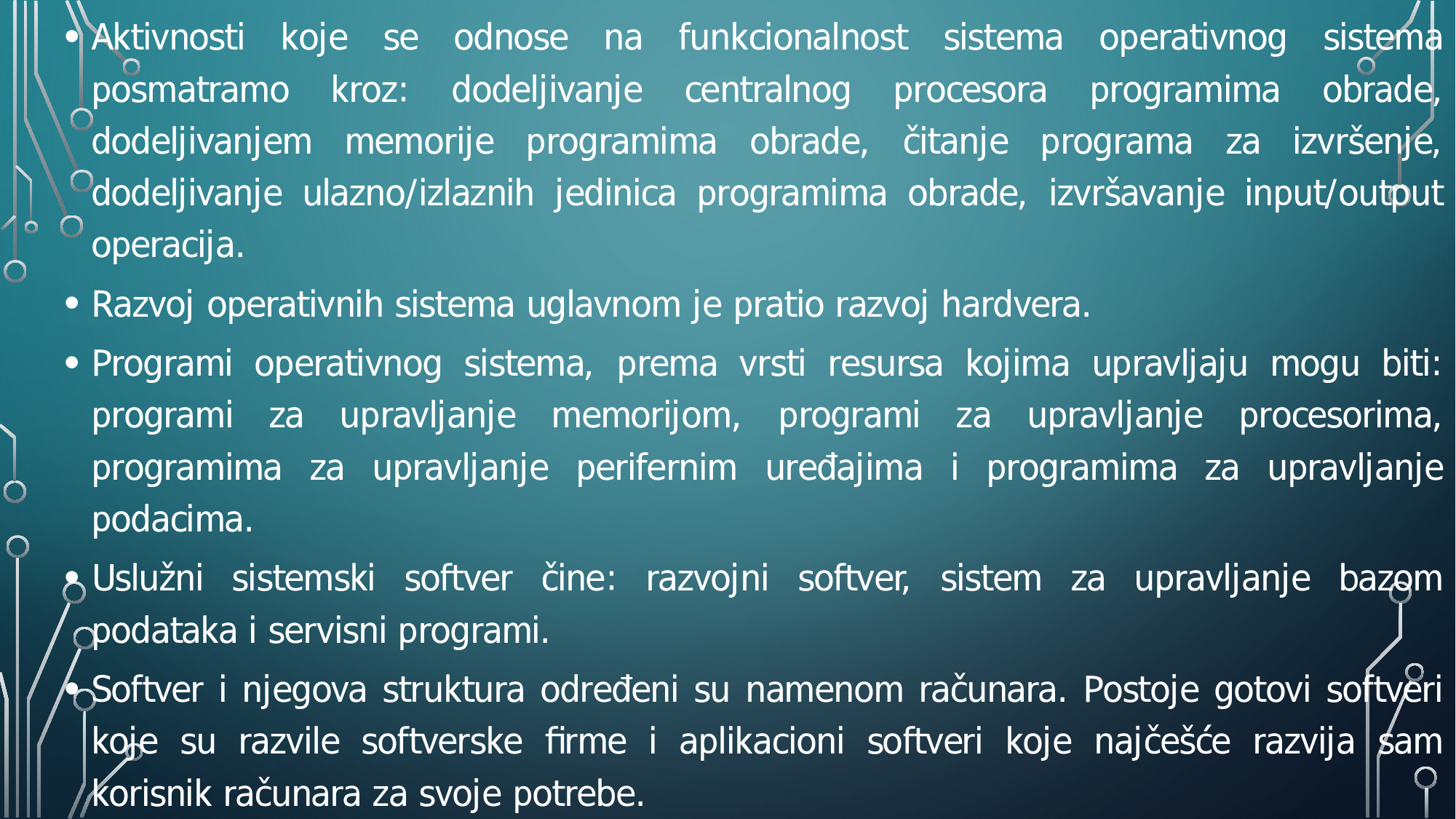

Aktivnosti koje se odnose na funkcionalnost sistema operativnog sistema posmatramo kroz: dodeljivanje centralnog procesora programima obrade, dodeljivanjem memorije programima obrade, čitanje programa za izvršenje, dodeljivanje ulazno/izlaznih jedinica programima obrade, izvršavanje input/output operacija.
Razvoj operativnih sistema uglavnom je pratio razvoj hardvera.
Programi operativnog sistema, prema vrsti resursa kojima upravljaju mogu biti: programi za upravljanje memorijom, programi za upravljanje procesorima, programima za upravljanje perifernim uređajima i programima za upravljanje podacima.
Uslužni sistemski softver čine: razvojni softver, sistem za upravljanje bazom podataka i servisni programi.
Softver i njegova struktura određeni su namenom računara. Postoje gotovi softveri koje su razvile softverske firme i aplikacioni softveri koje najčešće razvija sam korisnik računara za svoje potrebe.